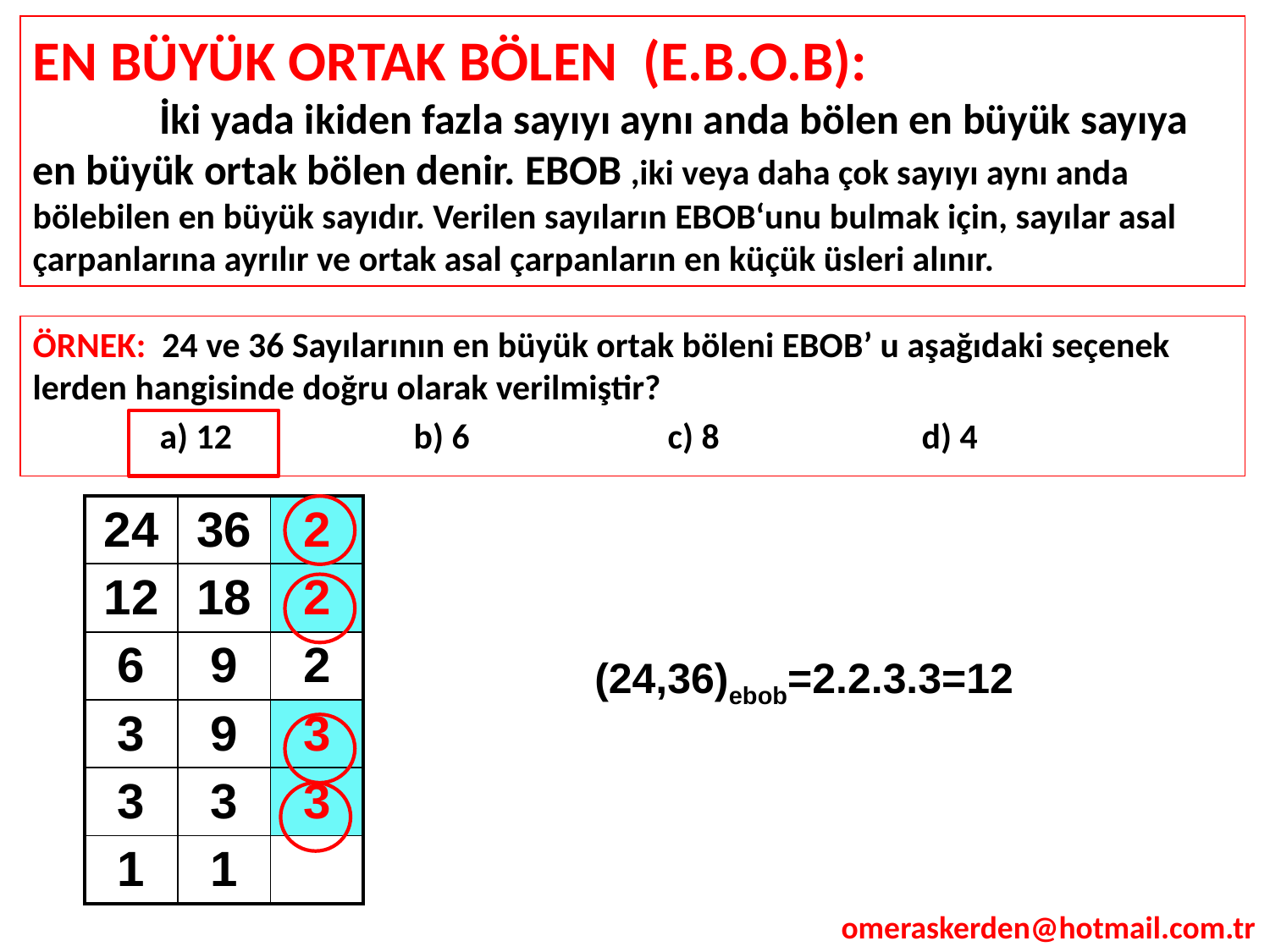

EN BÜYÜK ORTAK BÖLEN  (E.B.O.B):
	İki yada ikiden fazla sayıyı aynı anda bölen en büyük sayıya en büyük ortak bölen denir. EBOB ,iki veya daha çok sayıyı aynı anda bölebilen en büyük sayıdır. Verilen sayıların EBOB‘unu bulmak için, sayılar asal çarpanlarına ayrılır ve ortak asal çarpanların en küçük üsleri alınır.
ÖRNEK:  24 ve 36 Sayılarının en büyük ortak böleni EBOB’ u aşağıdaki seçenek lerden hangisinde doğru olarak verilmiştir?
	a) 12		b) 6		c) 8		d) 4

| 24 | 36 | 2 |
| --- | --- | --- |
| 12 | 18 | 2 |
| 6 | 9 | 2 |
| 3 | 9 | 3 |
| 3 | 3 | 3 |
| 1 | 1 |  |

(24,36)ebob=2.2.3.3=12

omeraskerden@hotmail.com.tr